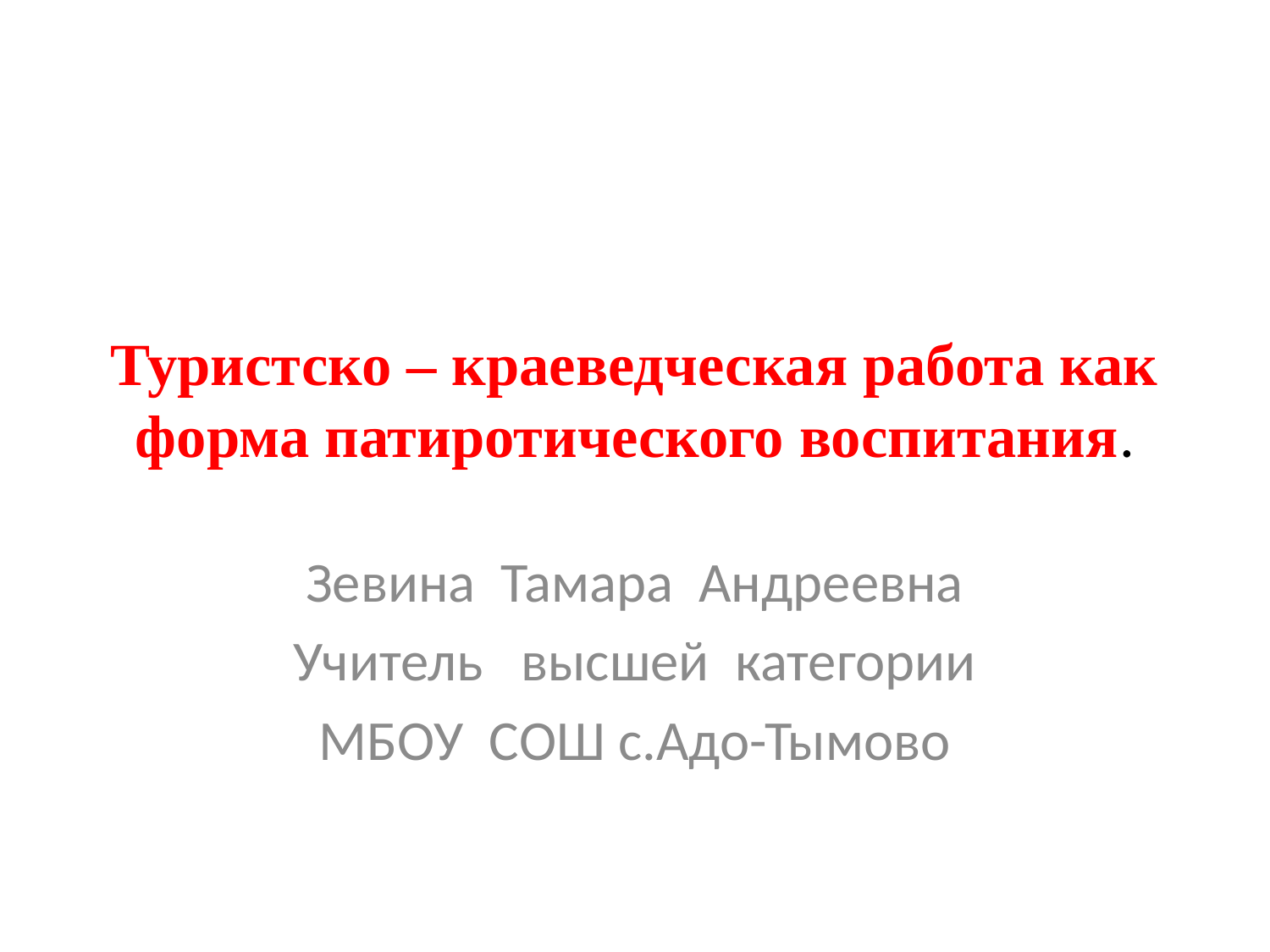

# Туристско – краеведческая работа как форма патиротического воспитания.
Зевина  Тамара  Андреевна
Учитель   высшей  категории
МБОУ  СОШ с.Адо-Тымово